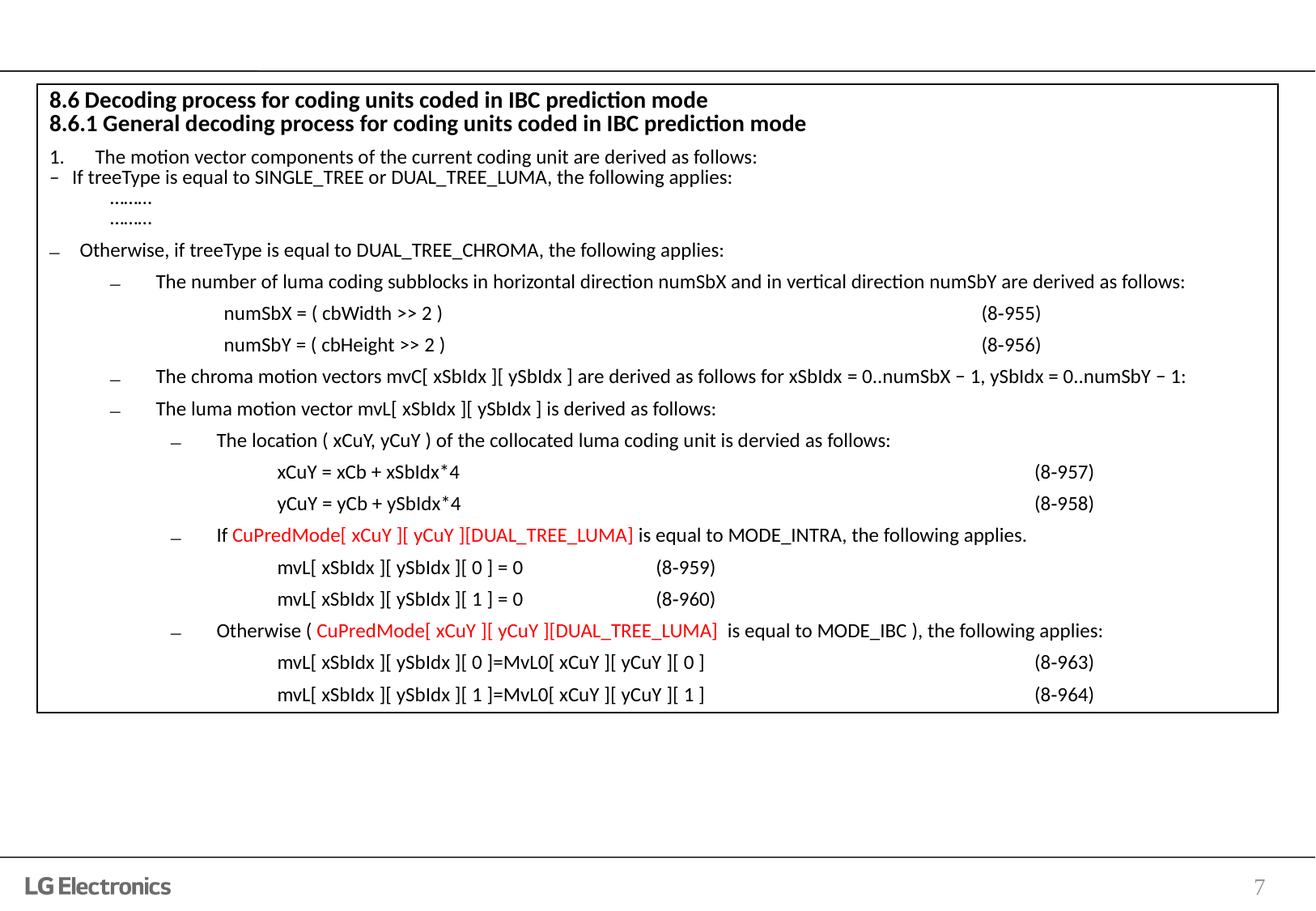

#
| 8.6 Decoding process for coding units coded in IBC prediction mode 8.6.1 General decoding process for coding units coded in IBC prediction mode The motion vector components of the current coding unit are derived as follows: If treeType is equal to SINGLE\_TREE or DUAL\_TREE\_LUMA, the following applies: ……… ……… Otherwise, if treeType is equal to DUAL\_TREE\_CHROMA, the following applies: The number of luma coding subblocks in horizontal direction numSbX and in vertical direction numSbY are derived as follows: numSbX = ( cbWidth >> 2 ) (8‑955) numSbY = ( cbHeight >> 2 ) (8‑956) The chroma motion vectors mvC[ xSbIdx ][ ySbIdx ] are derived as follows for xSbIdx = 0..numSbX − 1, ySbIdx = 0..numSbY − 1: The luma motion vector mvL[ xSbIdx ][ ySbIdx ] is derived as follows: The location ( xCuY, yCuY ) of the collocated luma coding unit is dervied as follows: xCuY = xCb + xSbIdx\*4 (8‑957) yCuY = yCb + ySbIdx\*4 (8‑958) If CuPredMode[ xCuY ][ yCuY ][DUAL\_TREE\_LUMA] is equal to MODE\_INTRA, the following applies. mvL[ xSbIdx ][ ySbIdx ][ 0 ] = 0 (8‑959) mvL[ xSbIdx ][ ySbIdx ][ 1 ] = 0 (8‑960) Otherwise ( CuPredMode[ xCuY ][ yCuY ][DUAL\_TREE\_LUMA] is equal to MODE\_IBC ), the following applies: mvL[ xSbIdx ][ ySbIdx ][ 0 ]=MvL0[ xCuY ][ yCuY ][ 0 ] (8‑963) mvL[ xSbIdx ][ ySbIdx ][ 1 ]=MvL0[ xCuY ][ yCuY ][ 1 ] (8‑964) |
| --- |
7